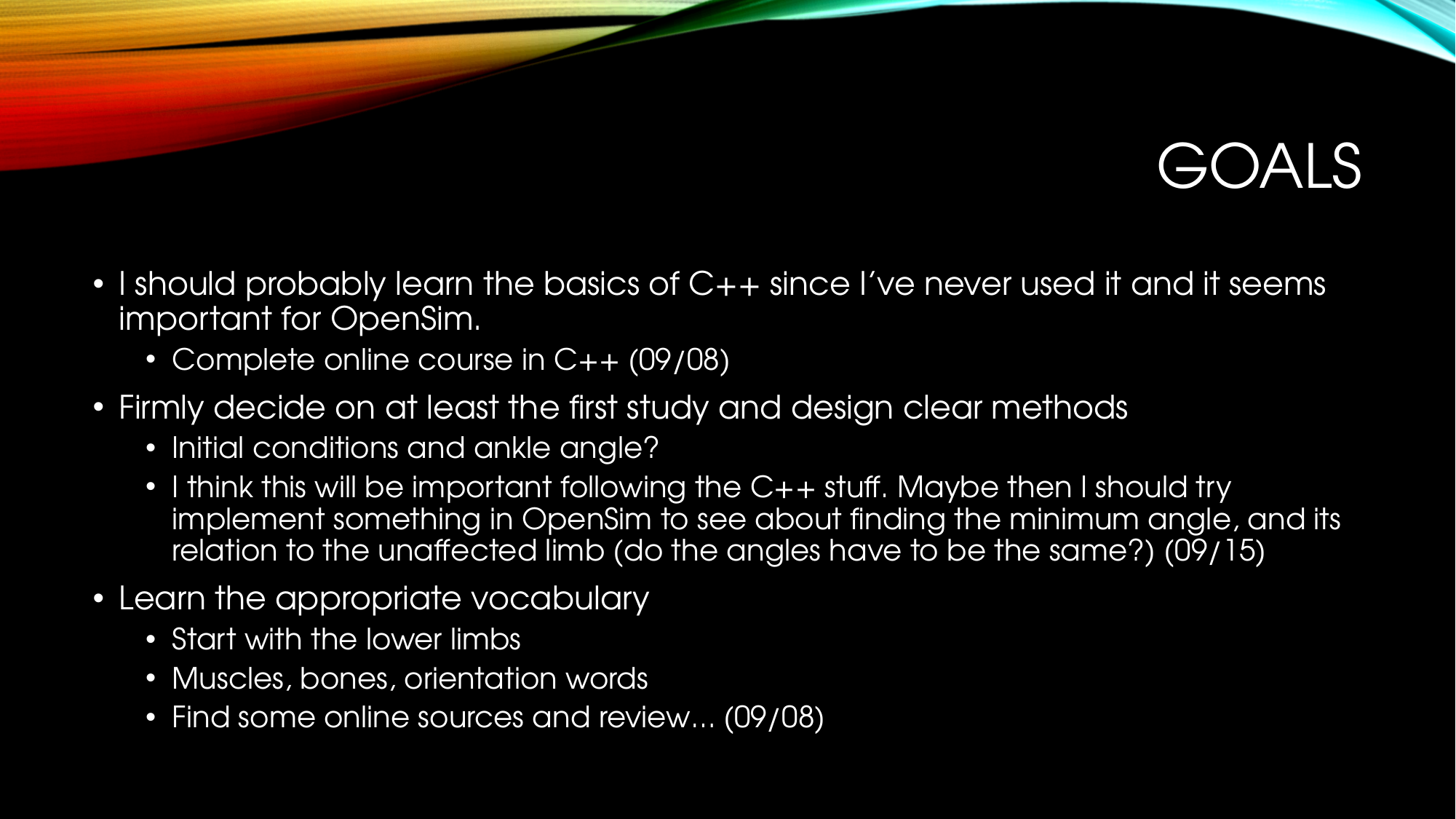

# goAls
I should probably learn the basics of C++ since I’ve never used it and it seems important for OpenSim.
Complete online course in C++ (09/08)
Firmly decide on at least the first study and design clear methods
Initial conditions and ankle angle?
I think this will be important following the C++ stuff. Maybe then I should try implement something in OpenSim to see about finding the minimum angle, and its relation to the unaffected limb (do the angles have to be the same?) (09/15)
Learn the appropriate vocabulary
Start with the lower limbs
Muscles, bones, orientation words
Find some online sources and review… (09/08)